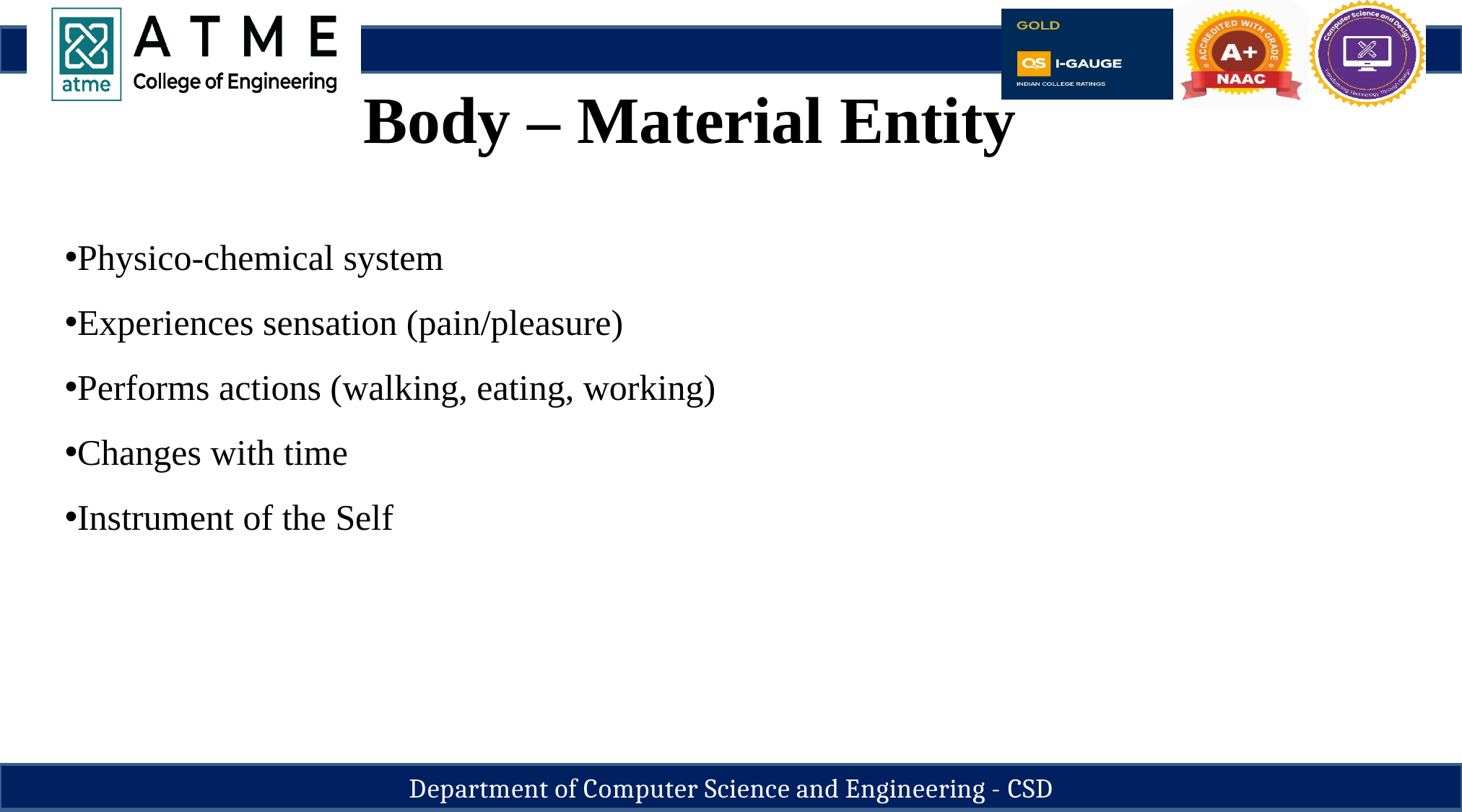

Body – Material Entity
Physico-chemical system
Experiences sensation (pain/pleasure)
Performs actions (walking, eating, working)
Changes with time
Instrument of the Self
Department of Computer Science and Engineering - CSD